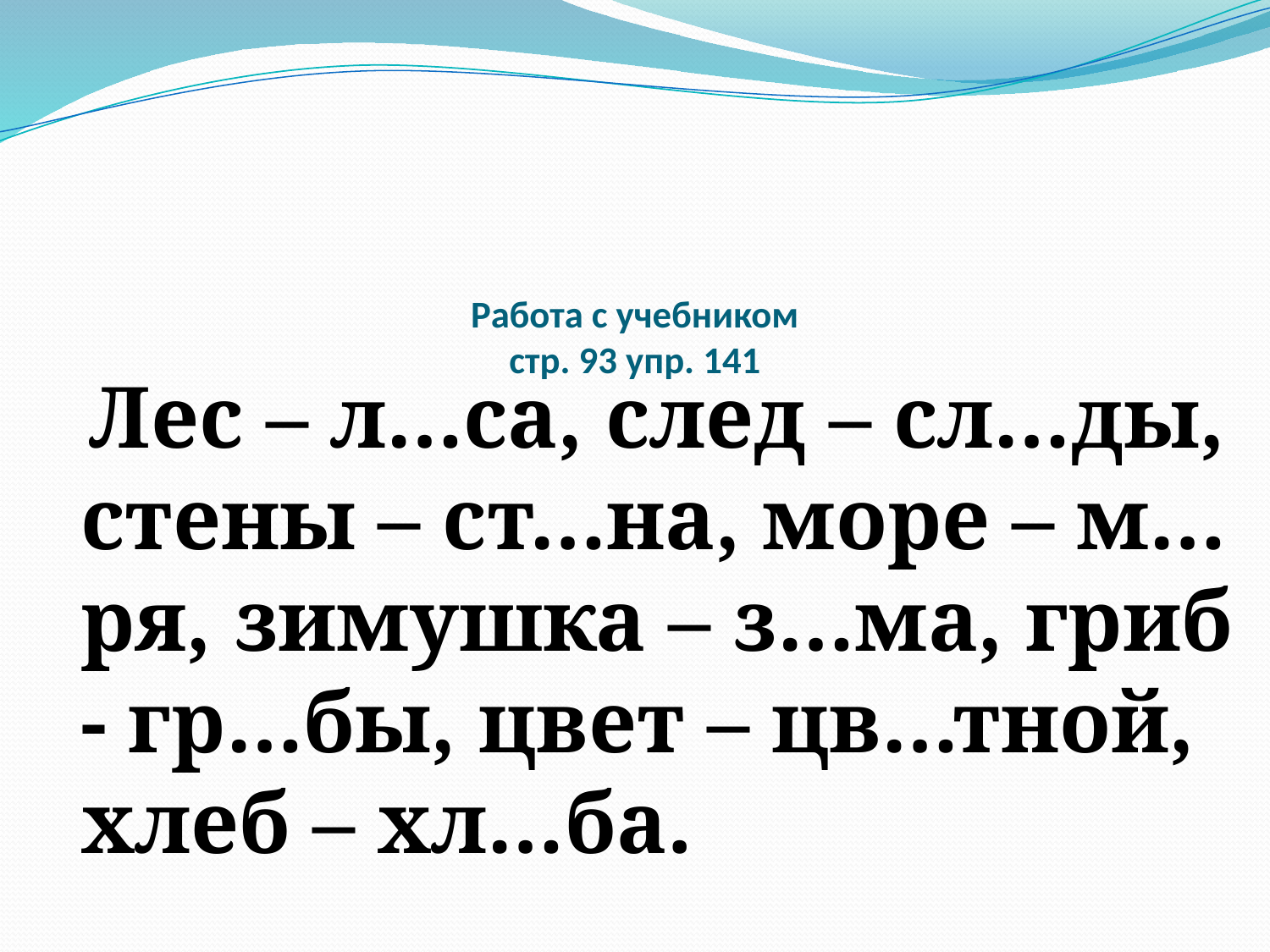

# Работа с учебником стр. 93 упр. 141
    Лес – л…са, след – сл…ды, стены – ст…на, море – м…ря, зимушка – з…ма, гриб - гр…бы, цвет – цв…тной, хлеб – хл…ба.